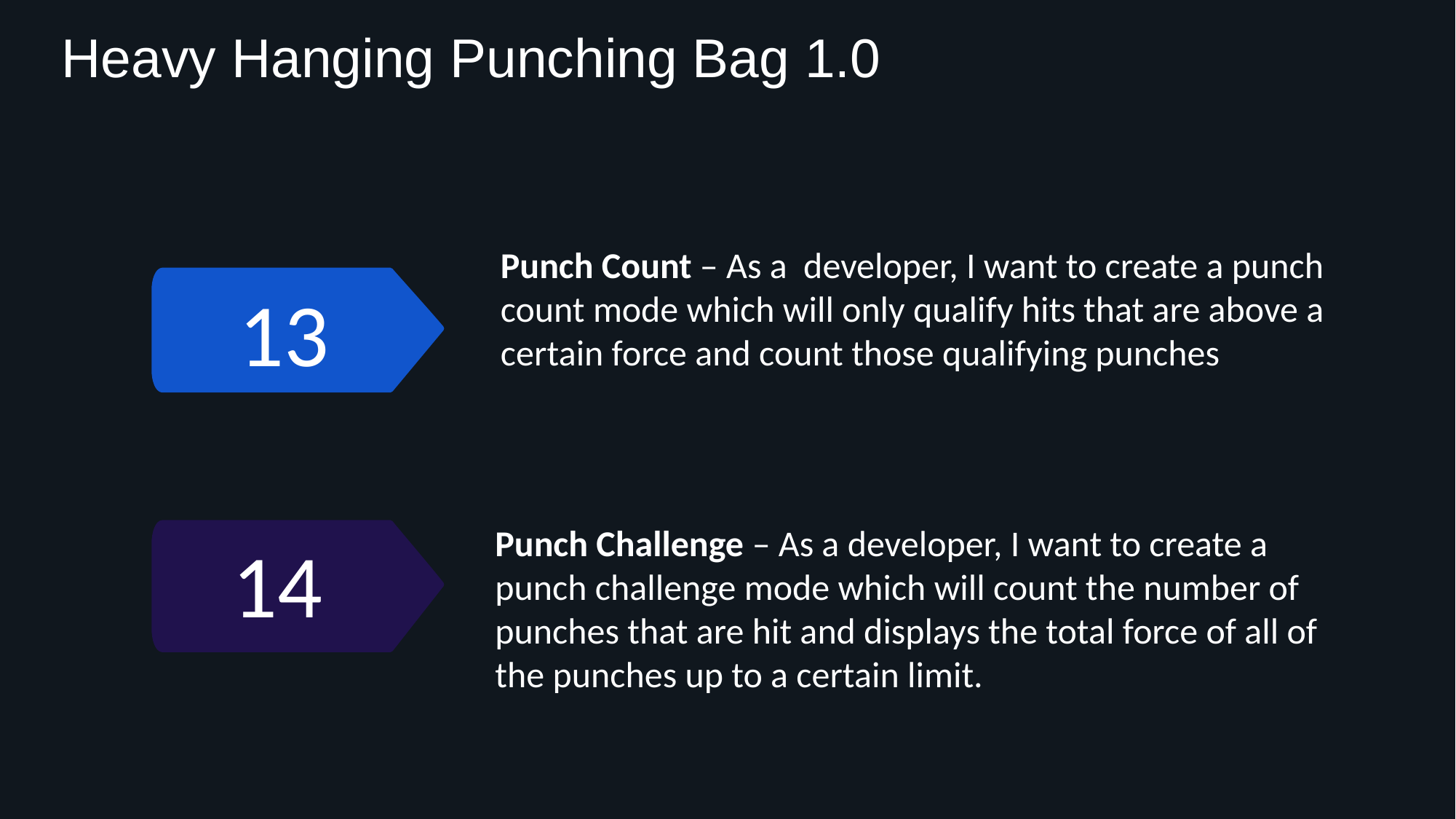

Heavy Hanging Punching Bag 1.0

Punch Count – As a  developer, I want to create a punch count mode which will only qualify hits that are above a certain force and count those qualifying punches

13
Punch Challenge – As a developer, I want to create a punch challenge mode which will count the number of punches that are hit and displays the total force of all of the punches up to a certain limit.

14